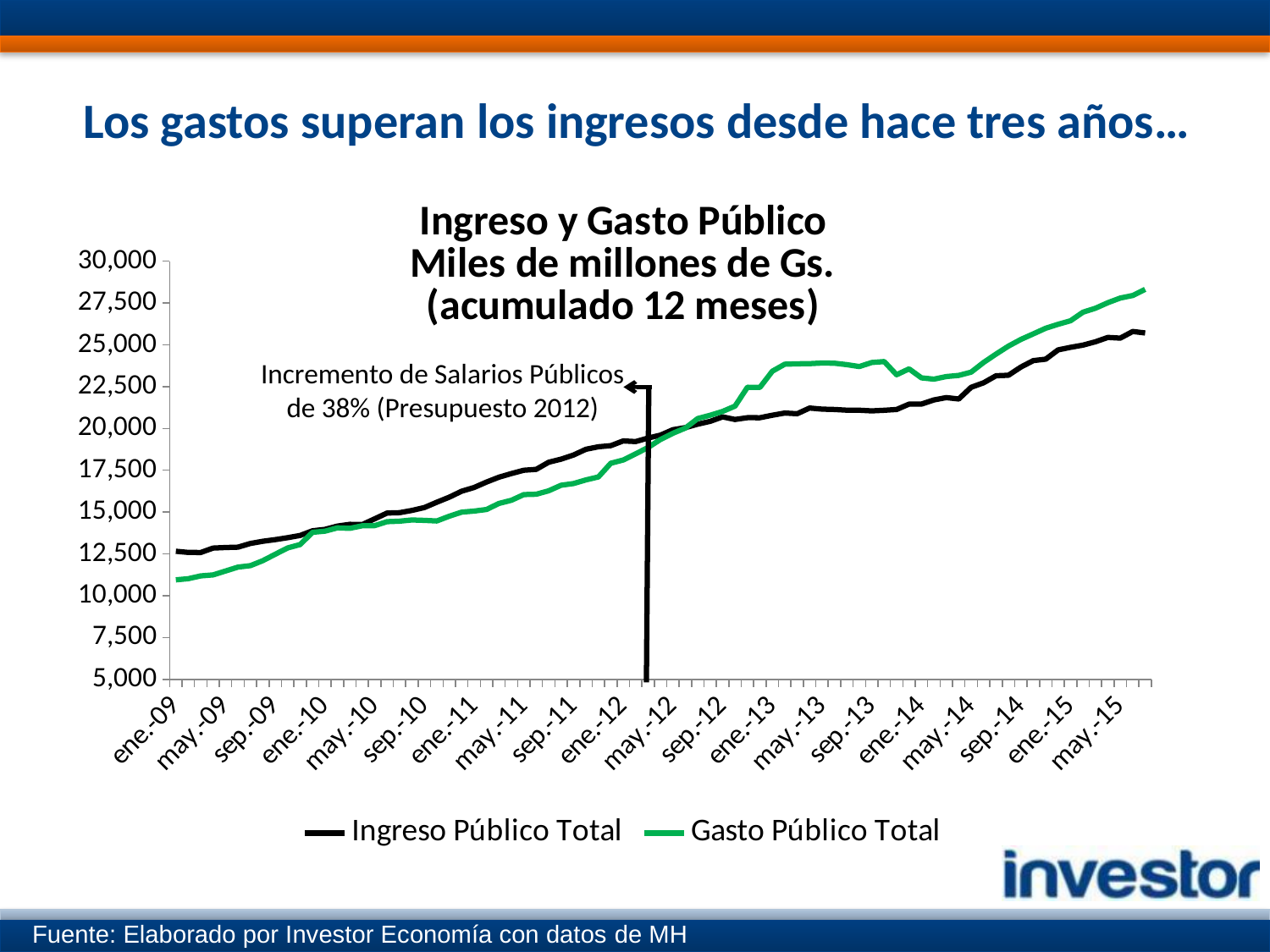

# Los gastos superan los ingresos desde hace tres años…

### Chart: Ingreso y Gasto Público
Miles de millones de Gs.
(acumulado 12 meses)

| Category | Ingreso Público Total | Gasto Público Total |
|---|---|---|
| ene.-09 | 12653.0 | 10945.0 |
| feb.-09 | 12586.0 | 11013.0 |
| mar.-09 | 12580.0 | 11182.0 |
| abr.-09 | 12845.0 | 11239.0 |
| may.-09 | 12879.0 | 11474.0 |
| jun.-09 | 12898.0 | 11706.0 |
| jul.-09 | 13119.0 | 11794.0 |
| ago.-09 | 13252.0 | 12092.0 |
| sep.-09 | 13349.0 | 12474.0 |
| oct.-09 | 13465.6801262336 | 12853.239166015399 |
| nov.-09 | 13599.0 | 13053.0 |
| dic.-09 | 13880.0 | 13786.0 |
| ene.-10 | 13961.0 | 13854.0 |
| feb.-10 | 14159.0 | 14053.0 |
| mar.-10 | 14263.0 | 14024.0 |
| abr.-10 | 14250.0 | 14176.0 |
| may.-10 | 14593.0 | 14185.0 |
| jun.-10 | 14940.0 | 14423.0 |
| jul.-10 | 14959.0 | 14451.0 |
| ago.-10 | 15099.0 | 14524.0 |
| sep.-10 | 15272.0 | 14499.0 |
| oct.-10 | 15589.0 | 14463.0 |
| nov.-10 | 15891.0 | 14748.0 |
| dic.-10 | 16247.0 | 14996.0 |
| ene.-11 | 16470.0 | 15058.0 |
| feb.-11 | 16794.0 | 15153.0 |
| mar.-11 | 17086.0 | 15515.0 |
| abr.-11 | 17302.0 | 15705.0 |
| may.-11 | 17499.0 | 16046.0 |
| jun.-11 | 17555.0 | 16066.0 |
| jul.-11 | 17979.0 | 16271.0 |
| ago.-11 | 18162.0 | 16605.0 |
| sep.-11 | 18411.0 | 16705.0 |
| oct.-11 | 18755.0 | 16922.0 |
| nov.-11 | 18905.0 | 17100.0 |
| dic.-11 | 18971.0 | 17917.0 |
| ene.-12 | 19255.0 | 18112.0 |
| feb.-12 | 19215.880368 | 18479.680407 |
| mar.-12 | 19425.0 | 18859.0 |
| abr.-12 | 19602.0 | 19342.0 |
| may.-12 | 19925.0 | 19711.0 |
| jun.-12 | 20049.0 | 20023.0 |
| jul.-12 | 20255.0 | 20592.0 |
| ago.-12 | 20424.0 | 20791.0 |
| sep.-12 | 20691.0 | 21018.0 |
| oct.-12 | 20537.0 | 21336.0 |
| nov.-12 | 20642.0 | 22463.0 |
| dic.-12 | 20640.143072992003 | 22454.355733171004 |
| ene.-13 | 20790.143072992003 | 23423.355733171004 |
| feb.-13 | 20921.262704992005 | 23840.675326171004 |
| mar.-13 | 20879.143072992003 | 23865.355733171004 |
| abr.-13 | 21220.143072992003 | 23874.355733171004 |
| may.-13 | 21153.143072992003 | 23912.355733171004 |
| jun.-13 | 21134.143072992003 | 23900.355733171004 |
| jul.-13 | 21090.143072992003 | 23813.355733171004 |
| ago.-13 | 21087.143072992003 | 23700.355733171004 |
| sep.-13 | 21051.143072992003 | 23941.355733171004 |
| oct.-13 | 21086.143072992003 | 23998.355733171004 |
| nov.-13 | 21134.143072992003 | 23210.355733171004 |
| dic.-13 | 21454.0 | 23564.0 |
| ene.-14 | 21456.0 | 23026.0 |
| feb.-14 | 21704.0 | 22947.0 |
| mar.-14 | 21844.0 | 23101.0 |
| abr.-14 | 21761.0 | 23172.0 |
| may.-14 | 22460.0 | 23366.0 |
| jun.-14 | 22730.0 | 23944.0 |
| jul.-14 | 23150.0 | 24448.0 |
| ago.-14 | 23181.0 | 24922.0 |
| sep.-14 | 23669.0 | 25323.0 |
| oct.-14 | 24055.179215146003 | 25653.095159387 |
| nov.-14 | 24141.011633325004 | 25992.935227570008 |
| dic.-14 | 24696.576865445004 | 26227.994323985007 |
| ene.-15 | 24849.687196214003 | 26440.359483042008 |
| feb.-15 | 24982.246395331003 | 26949.722546335008 |
| mar.-15 | 25182.75484265842 | 27187.230993662426 |
| abr.-15 | 25443.205636981 | 27519.681787985002 |
| may.-15 | 25400.812053948743 | 27795.288204952743 |
| jun.-15 | 25798.114918314335 | 27949.591069318336 |
| jul.-15 | 25708.038188936003 | 28319.514339940004 |
Incremento de Salarios Públicos de 38% (Presupuesto 2012)
Fuente: Elaborado por Investor Economía con datos de MH